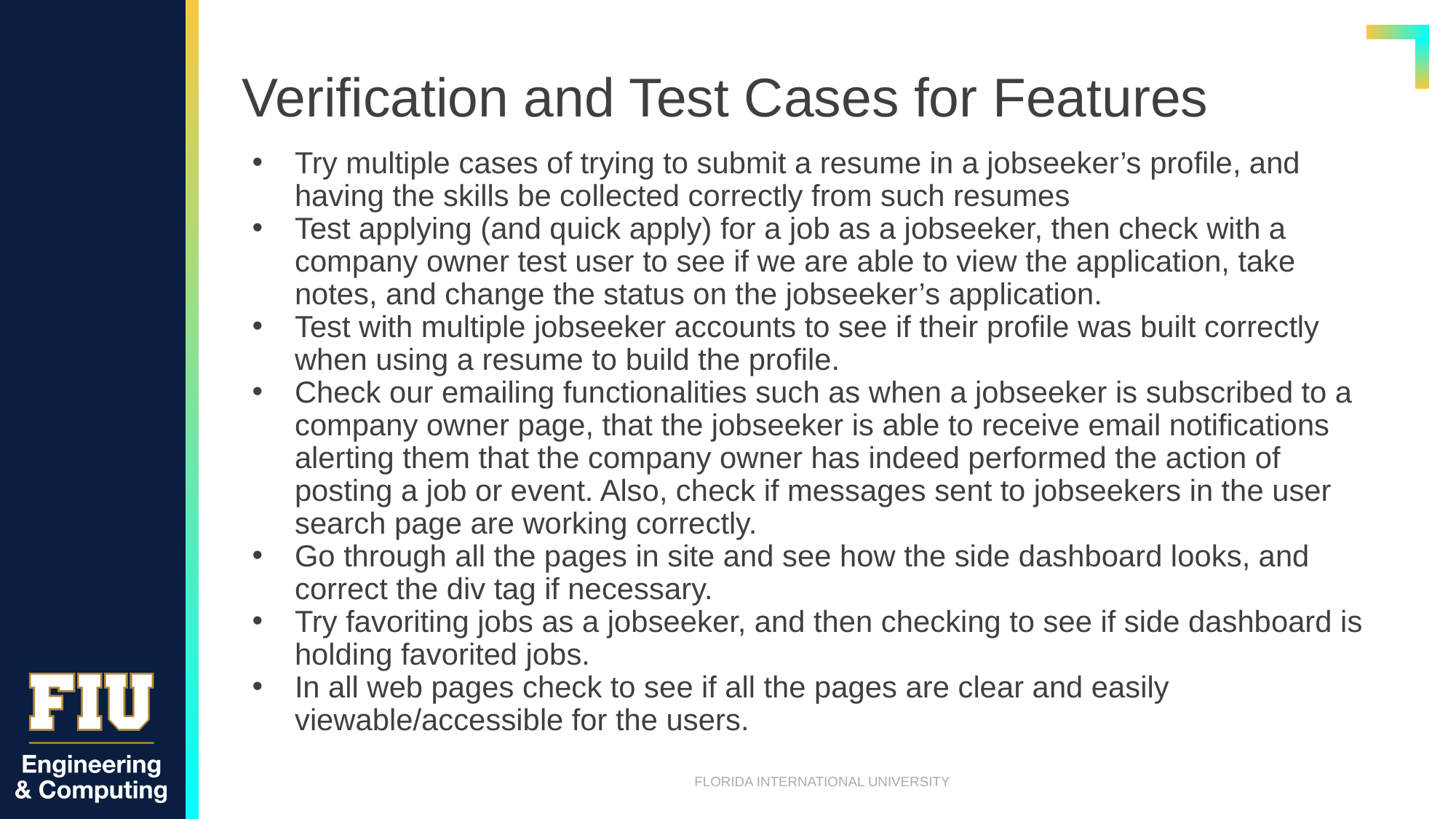

# Verification and Test Cases for Features

Try multiple cases of trying to submit a resume in a jobseeker’s profile, and having the skills be collected correctly from such resumes
Test applying (and quick apply) for a job as a jobseeker, then check with a company owner test user to see if we are able to view the application, take notes, and change the status on the jobseeker’s application.
Test with multiple jobseeker accounts to see if their profile was built correctly when using a resume to build the profile.
Check our emailing functionalities such as when a jobseeker is subscribed to a company owner page, that the jobseeker is able to receive email notifications alerting them that the company owner has indeed performed the action of posting a job or event. Also, check if messages sent to jobseekers in the user search page are working correctly.
Go through all the pages in site and see how the side dashboard looks, and correct the div tag if necessary.
Try favoriting jobs as a jobseeker, and then checking to see if side dashboard is holding favorited jobs.
In all web pages check to see if all the pages are clear and easily viewable/accessible for the users.